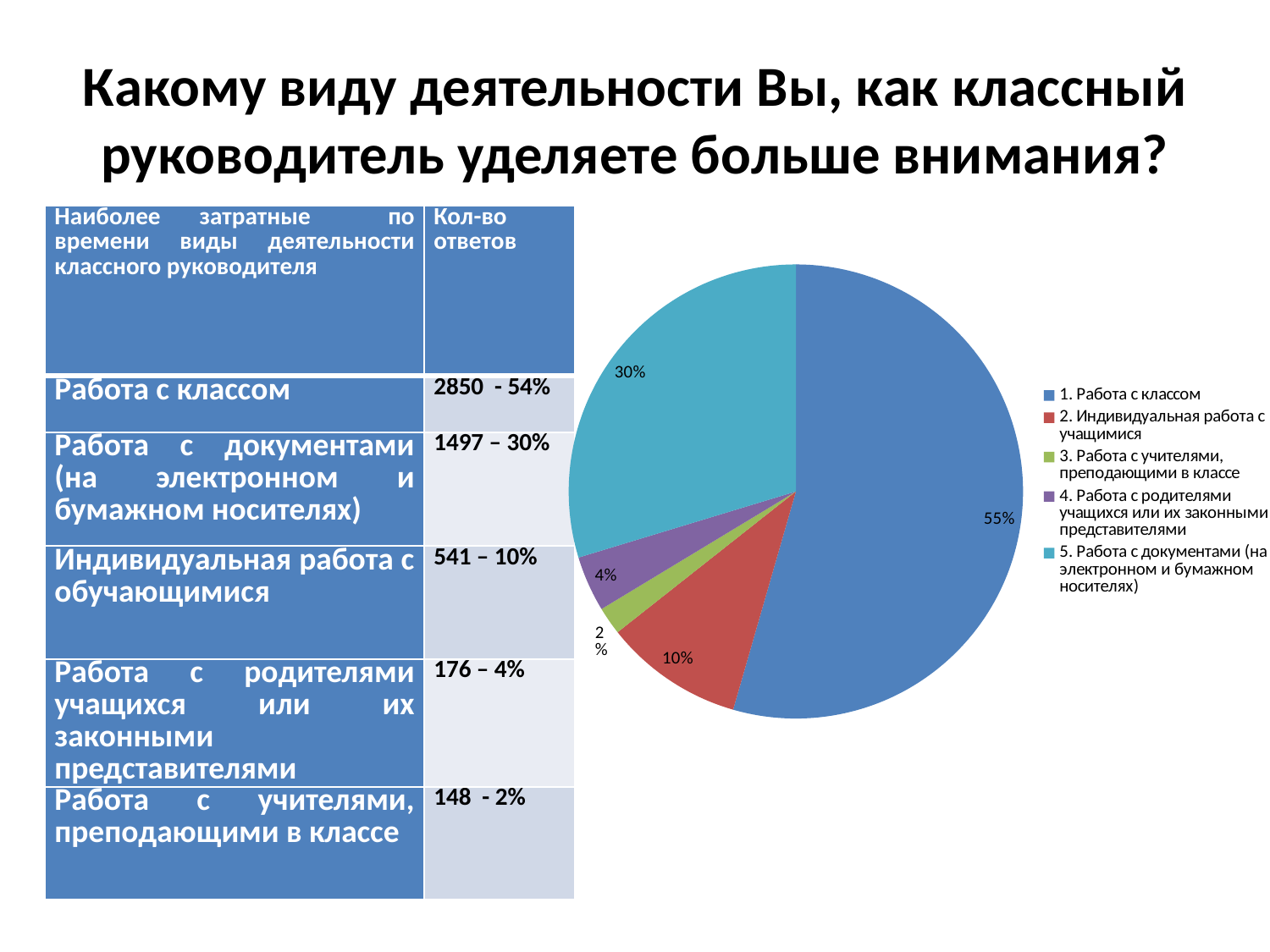

# Какому виду деятельности Вы, как классный руководитель уделяете больше внимания?

### Chart

| Category |  |
|---|---|
| 1. Работа с классом | 0.55 |
| 2. Индивидуальная работа с учащимися | 0.1 |
| 3. Работа с учителями, преподающими в классе | 0.02 |
| 4. Работа с родителями учащихся или их законными представителями | 0.04 |
| 5. Работа с документами (на электронном и бумажном носителях) | 0.3 |
| Наиболее затратные по времени виды деятельности классного руководителя | Кол-во ответов |
| --- | --- |
| Работа с классом | 2850 - 54% |
| Работа с документами (на электронном и бумажном носителях) | 1497 – 30% |
| Индивидуальная работа с обучающимися | 541 – 10% |
| Работа с родителями учащихся или их законными представителями | 176 – 4% |
| Работа с учителями, преподающими в классе | 148 - 2% |